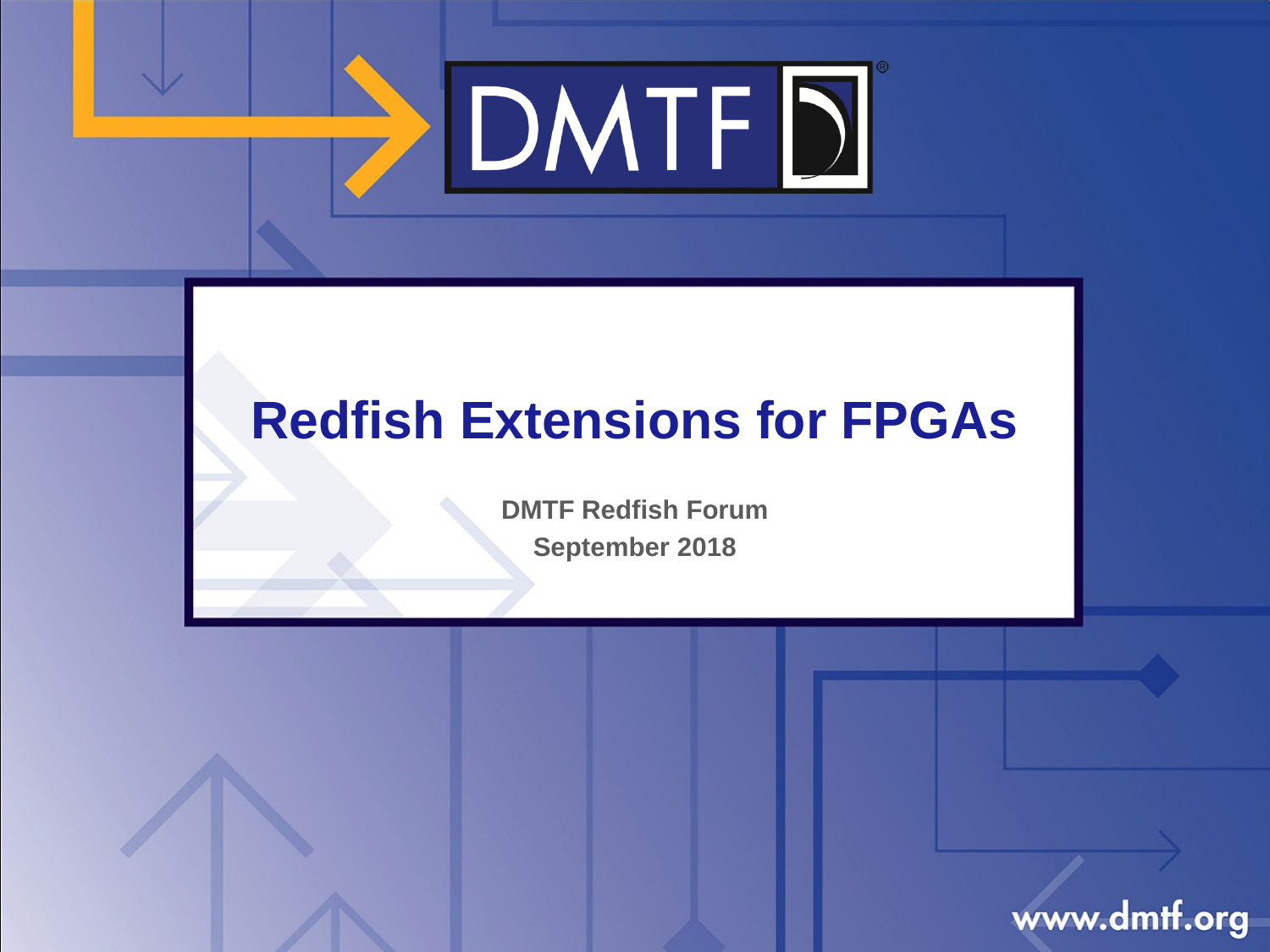

# Redfish Extensions for FPGAs
DMTF Redfish Forum
September 2018